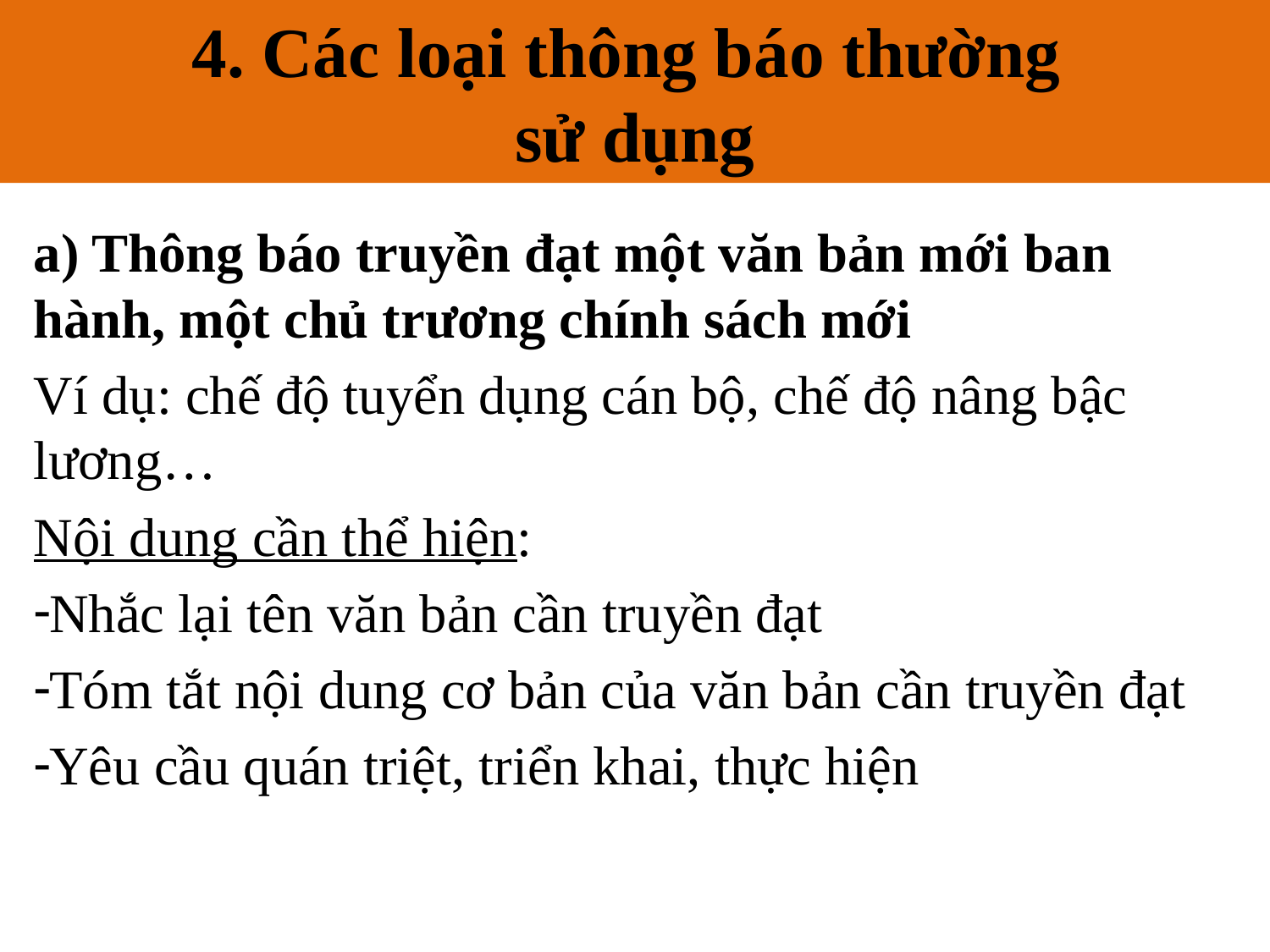

4. Các loại thông báo thường
sử dụng
# 4. Các loại thông báo thường sử dụng
a) Thông báo truyền đạt một văn bản mới ban hành, một chủ trương chính sách mới
Ví dụ: chế độ tuyển dụng cán bộ, chế độ nâng bậc lương…
Nội dung cần thể hiện:
Nhắc lại tên văn bản cần truyền đạt
Tóm tắt nội dung cơ bản của văn bản cần truyền đạt
Yêu cầu quán triệt, triển khai, thực hiện